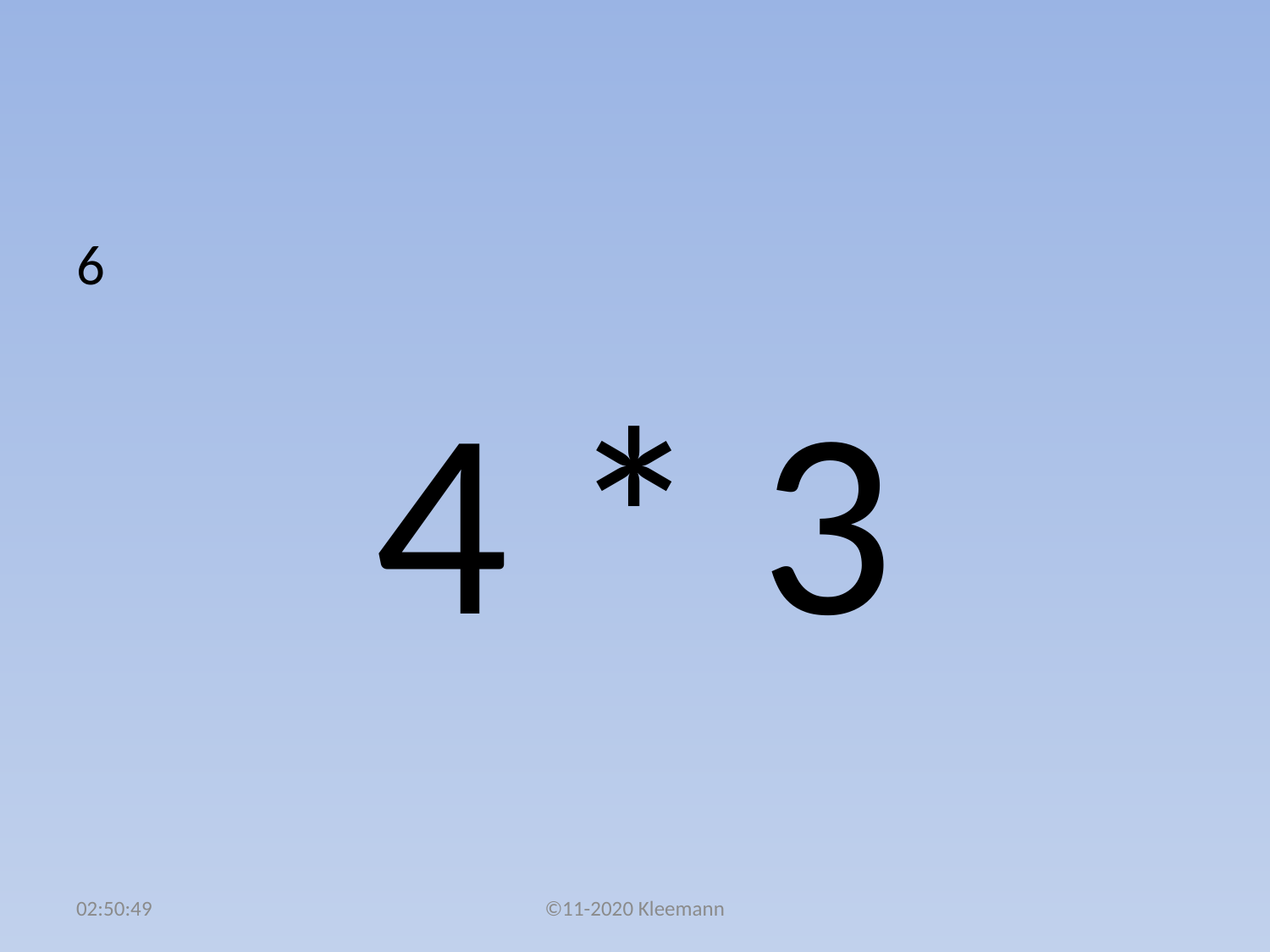

#
6
4 * 3
02:50:49
©11-2020 Kleemann